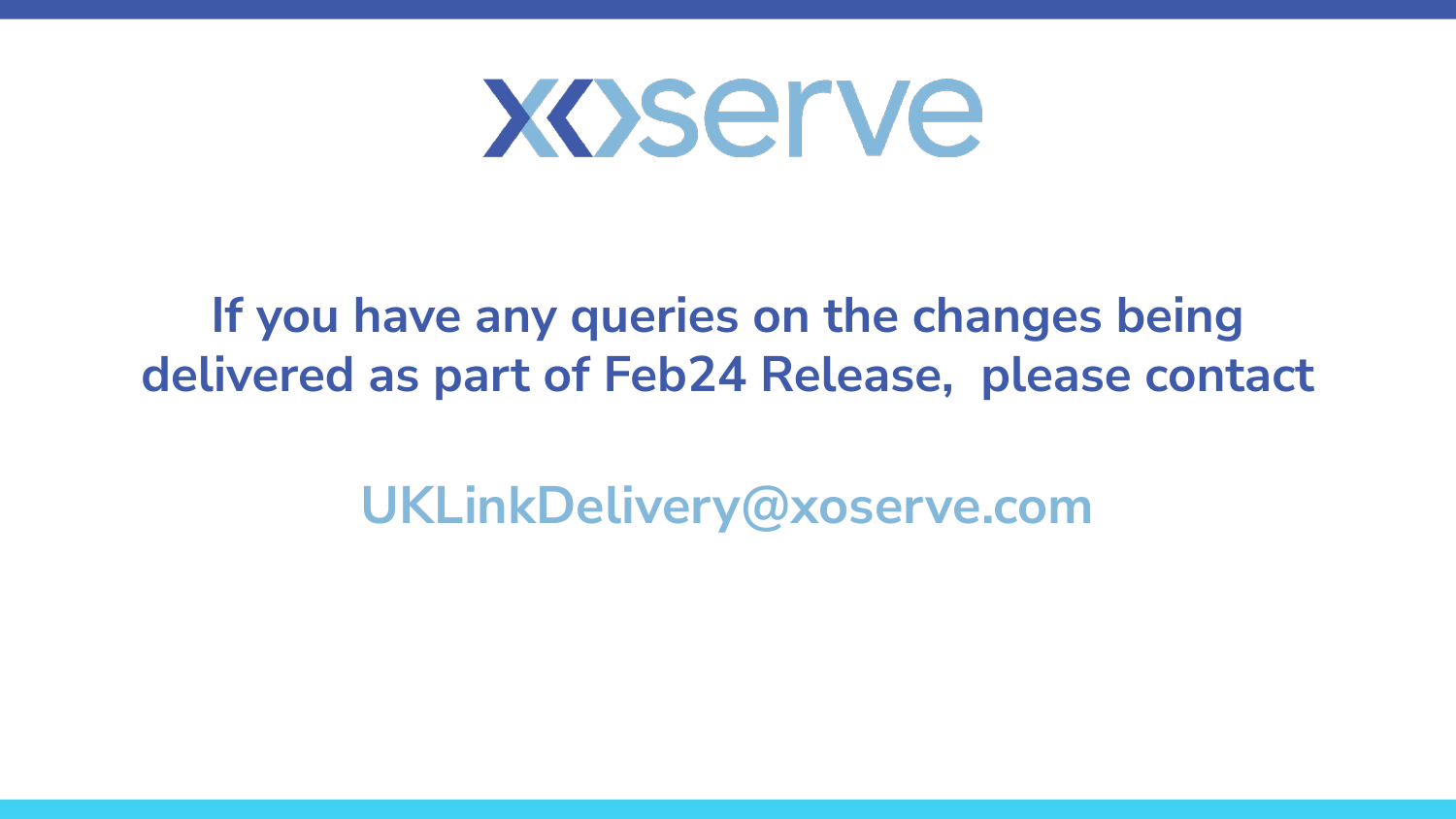

# If you have any queries on the changes being delivered as part of Feb24 Release,  please contact
UKLinkDelivery@xoserve.com